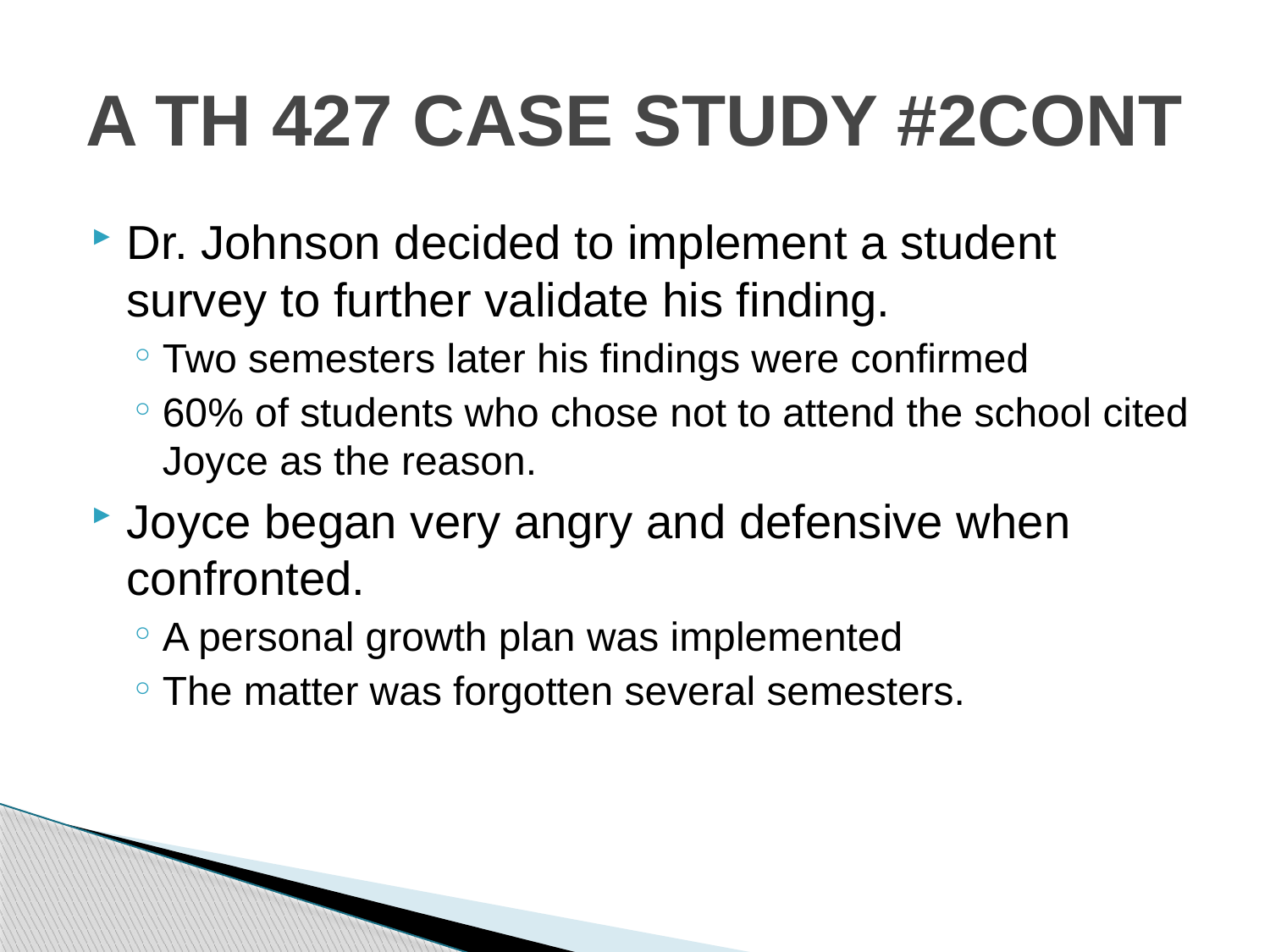

# A TH 427 CASE STUDY #2CONT
Dr. Johnson decided to implement a student survey to further validate his finding.
Two semesters later his findings were confirmed
60% of students who chose not to attend the school cited Joyce as the reason.
Joyce began very angry and defensive when confronted.
A personal growth plan was implemented
The matter was forgotten several semesters.